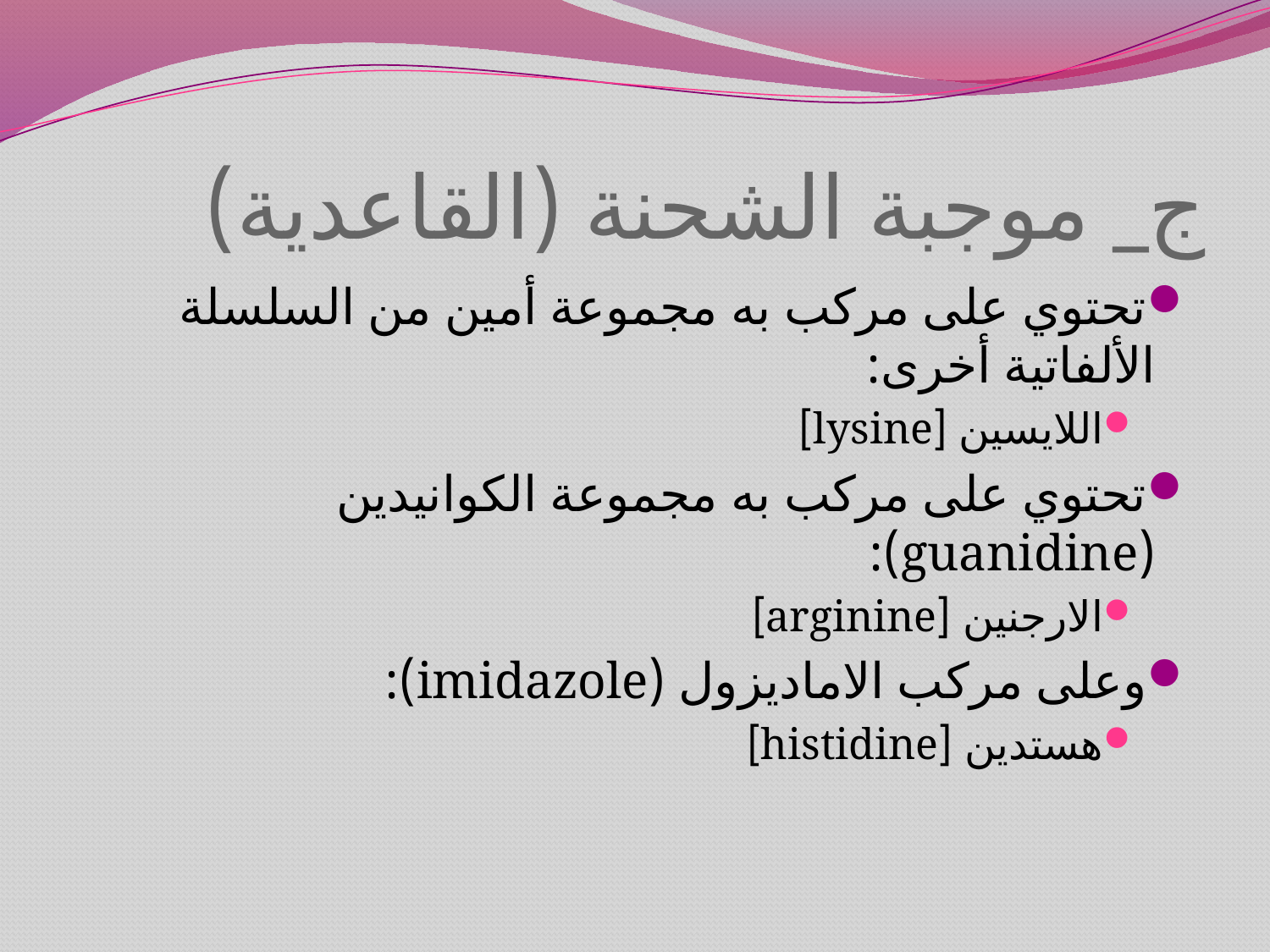

# ج_ موجبة الشحنة (القاعدية)
تحتوي على مركب به مجموعة أمين من السلسلة الألفاتية أخرى:
اللايسين [lysine]
تحتوي على مركب به مجموعة الكوانيدين (guanidine):
الارجنين [arginine]
وعلى مركب الاماديزول (imidazole):
هستدين [histidine]